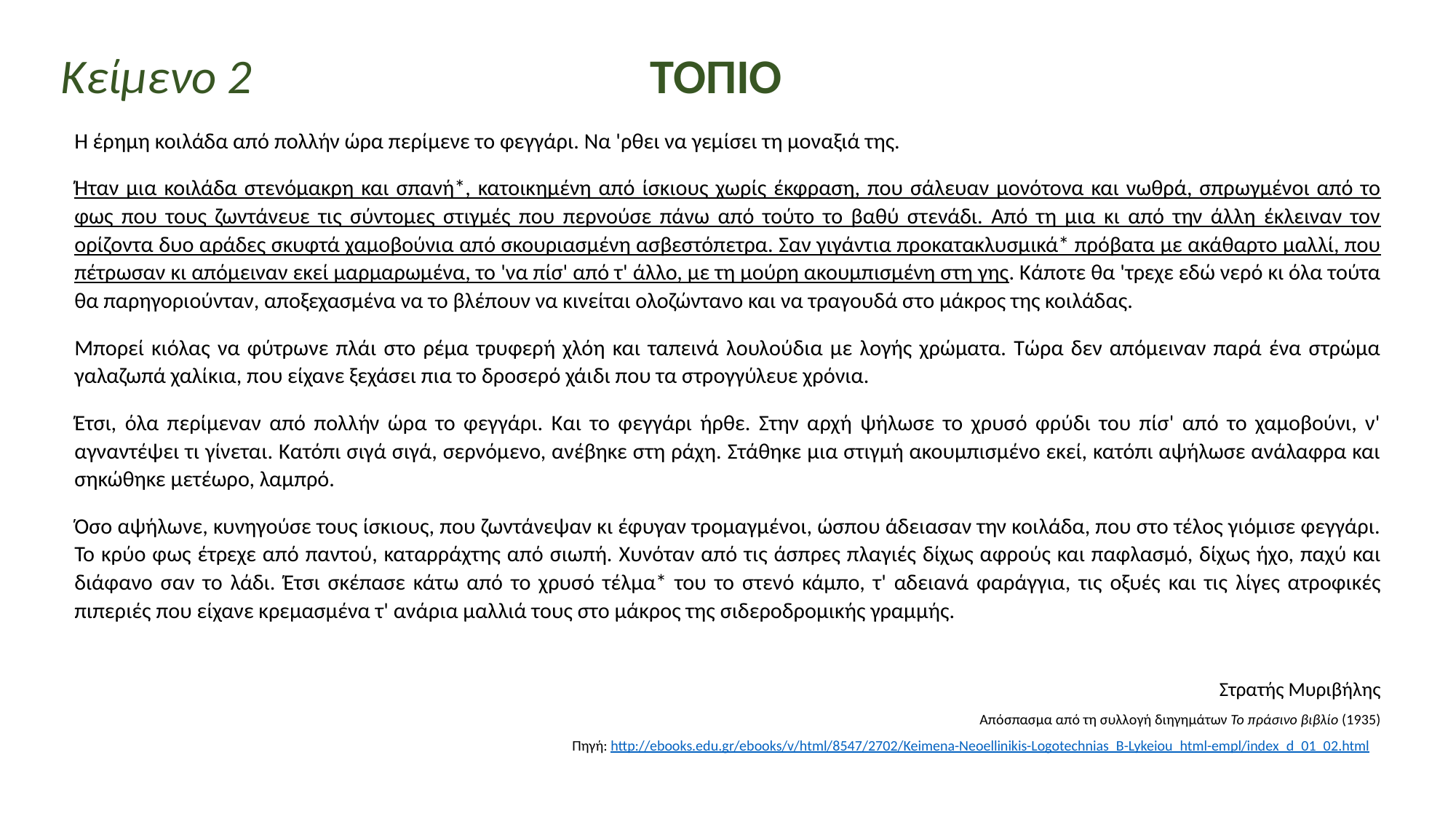

# Κείμενο 2             	              ΤΟΠΙΟ
Η έρημη κοιλάδα από πολλήν ώρα περίμενε το φεγγάρι. Να 'ρθει να γεμίσει τη μοναξιά της.
Ήταν μια κοιλάδα στενόμακρη και σπανή*, κατοικημένη από ίσκιους χωρίς έκφραση, που σάλευαν μονότονα και νωθρά, σπρωγμένοι από το φως που τους ζωντάνευε τις σύντομες στιγμές που περνούσε πάνω από τούτο το βαθύ στενάδι. Από τη μια κι από την άλλη έκλειναν τον ορίζοντα δυο αράδες σκυφτά χαμοβούνια από σκουριασμένη ασβεστόπετρα. Σαν γιγάντια προκατακλυσμικά* πρόβατα με ακάθαρτο μαλλί, που πέτρωσαν κι απόμειναν εκεί μαρμαρωμένα, το 'να πίσ' από τ' άλλο, με τη μούρη ακουμπισμένη στη γης. Κάποτε θα 'τρεχε εδώ νερό κι όλα τούτα θα παρηγοριούνταν, αποξεχασμένα να το βλέπουν να κινείται ολοζώντανο και να τραγουδά στο μάκρος της κοιλάδας.
Μπορεί κιόλας να φύτρωνε πλάι στο ρέμα τρυφερή χλόη και ταπεινά λουλούδια με λογής χρώματα. Τώρα δεν απόμειναν παρά ένα στρώμα γαλαζωπά χαλίκια, που είχανε ξεχάσει πια το δροσερό χάιδι που τα στρογγύλευε χρόνια.
Έτσι, όλα περίμεναν από πολλήν ώρα το φεγγάρι. Και το φεγγάρι ήρθε. Στην αρχή ψήλωσε το χρυσό φρύδι του πίσ' από το χαμοβούνι, ν' αγναντέψει τι γίνεται. Κατόπι σιγά σιγά, σερνόμενο, ανέβηκε στη ράχη. Στάθηκε μια στιγμή ακουμπισμένο εκεί, κατόπι αψήλωσε ανάλαφρα και σηκώθηκε μετέωρο, λαμπρό.
Όσο αψήλωνε, κυνηγούσε τους ίσκιους, που ζωντάνεψαν κι έφυγαν τρομαγμένοι, ώσπου άδειασαν την κοιλάδα, που στο τέλος γιόμισε φεγγάρι. Το κρύο φως έτρεχε από παντού, καταρράχτης από σιωπή. Χυνόταν από τις άσπρες πλαγιές δίχως αφρούς και παφλασμό, δίχως ήχο, παχύ και διάφανο σαν το λάδι. Έτσι σκέπασε κάτω από το χρυσό τέλμα* του το στενό κάμπο, τ' αδειανά φαράγγια, τις οξυές και τις λίγες ατροφικές πιπεριές που είχανε κρεμασμένα τ' ανάρια μαλλιά τους στο μάκρος της σιδεροδρομικής γραμμής.

Στρατής Μυριβήλης
Απόσπασμα από τη συλλογή διηγημάτων Το πράσινο βιβλίο (1935)
Πηγή: http://ebooks.edu.gr/ebooks/v/html/8547/2702/Keimena-Neoellinikis-Logotechnias_B-Lykeiou_html-empl/index_d_01_02.html